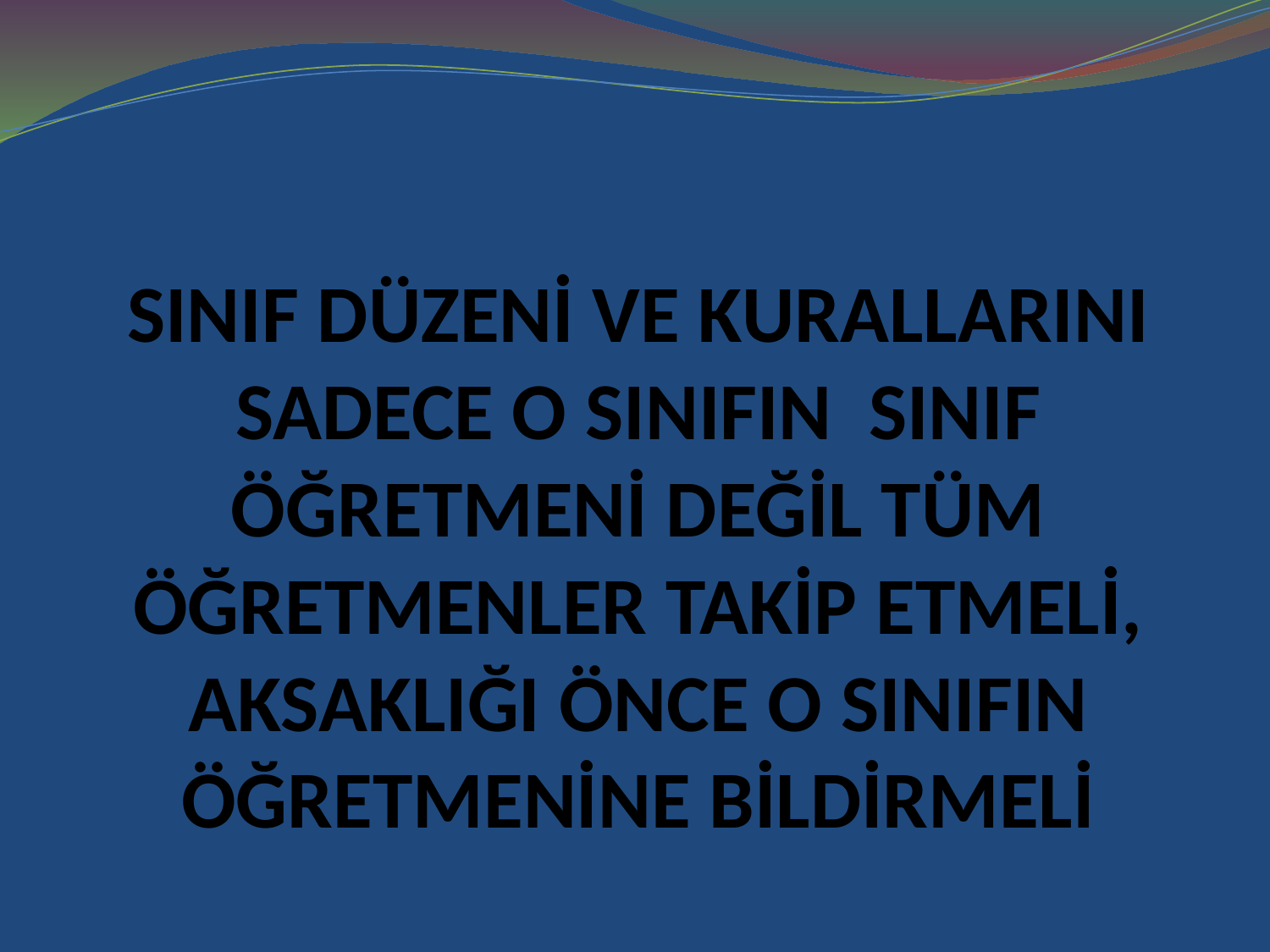

# SINIF DÜZENİ VE KURALLARINI SADECE O SINIFIN  SINIF ÖĞRETMENİ DEĞİL TÜM ÖĞRETMENLER TAKİP ETMELİ, AKSAKLIĞI ÖNCE O SINIFIN ÖĞRETMENİNE BİLDİRMELİ